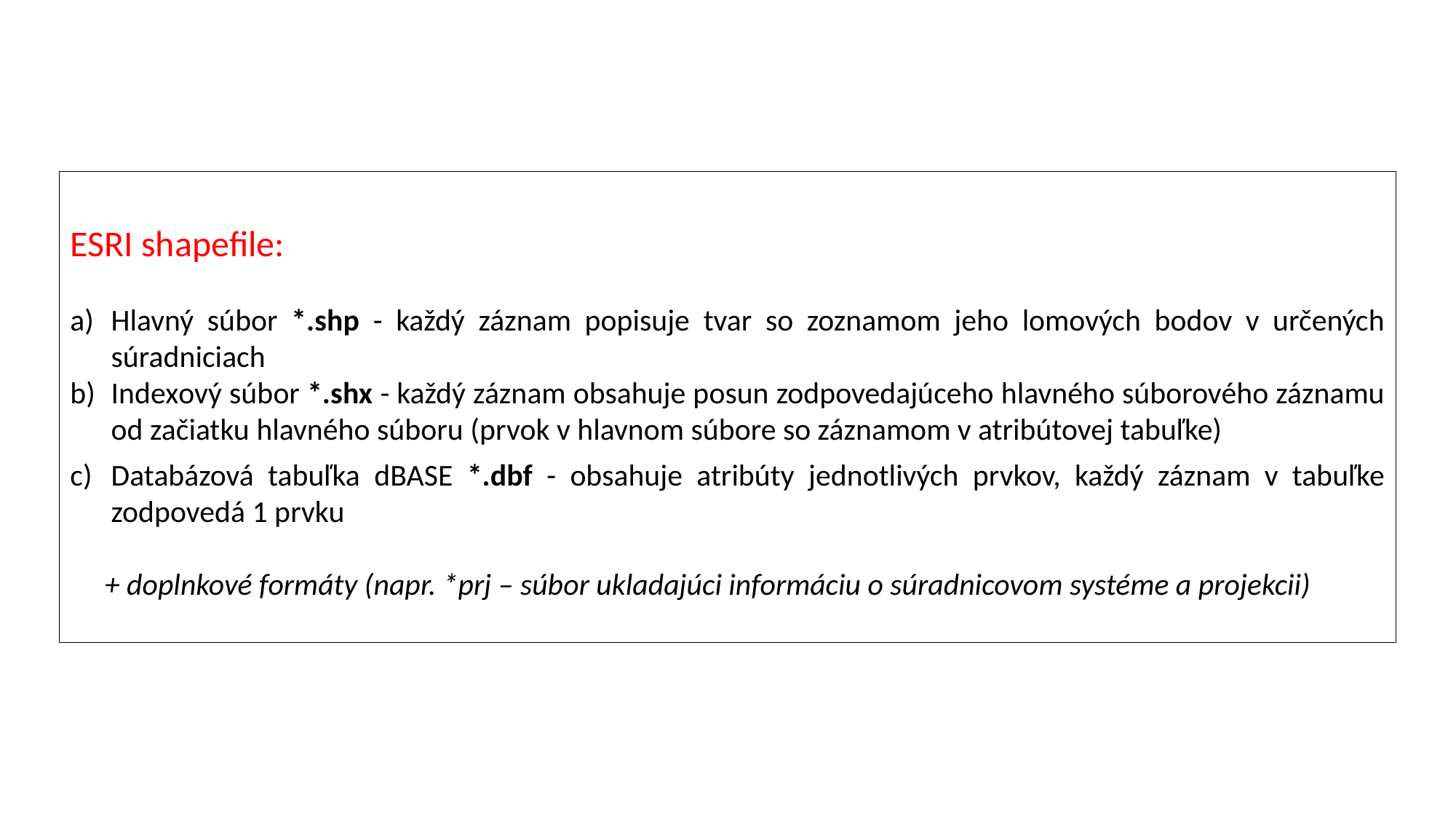

ESRI shapefile:

Hlavný súbor *.shp - každý záznam popisuje tvar so zoznamom jeho lomových bodov v určených súradniciach
Indexový súbor *.shx - každý záznam obsahuje posun zodpovedajúceho hlavného súborového záznamu od začiatku hlavného súboru (prvok v hlavnom súbore so záznamom v atribútovej tabuľke)
Databázová tabuľka dBASE *.dbf - obsahuje atribúty jednotlivých prvkov, každý záznam v tabuľke zodpovedá 1 prvku

     + doplnkové formáty (napr. *prj – súbor ukladajúci informáciu o súradnicovom systéme a projekcii)